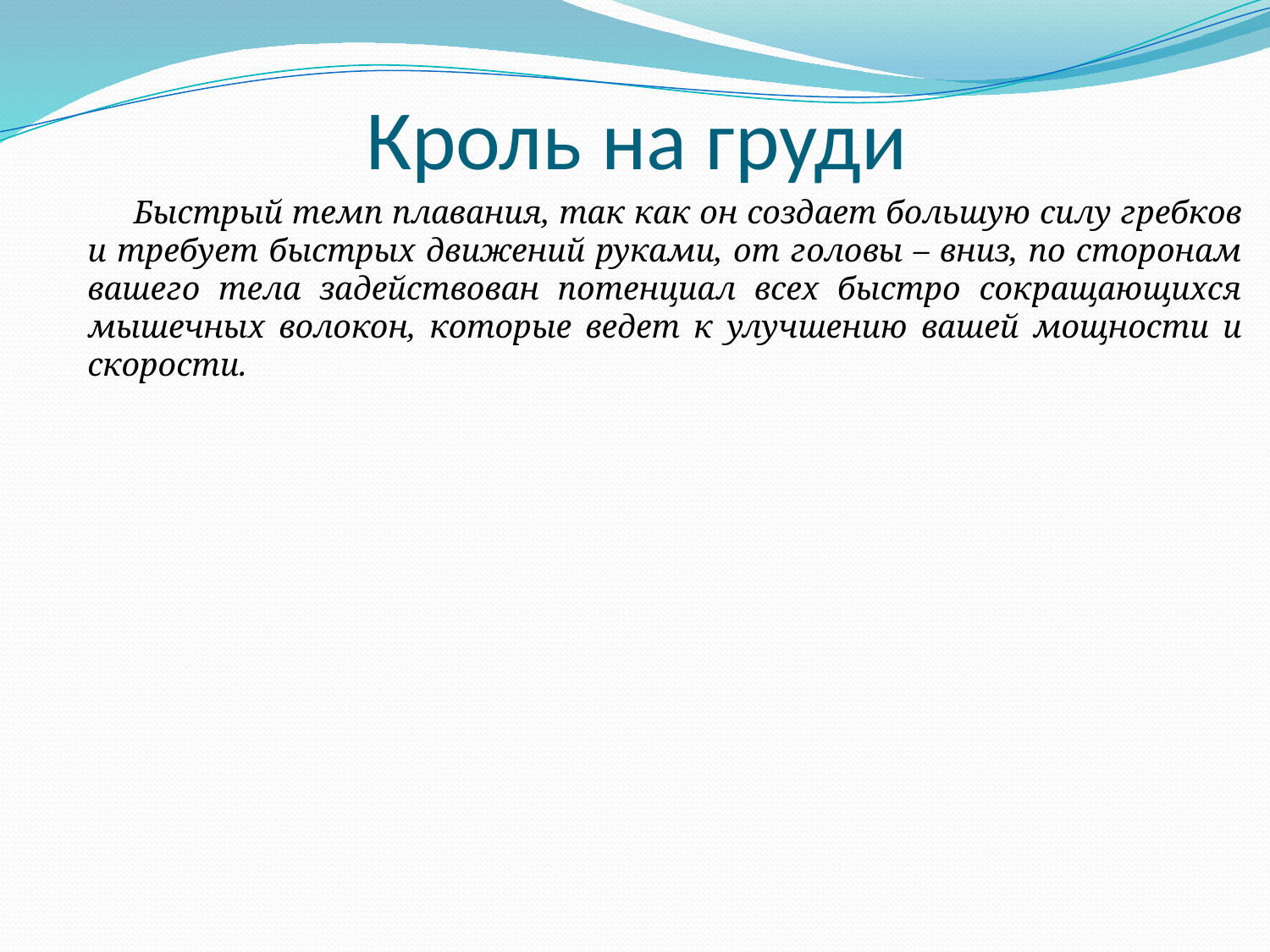

# Кроль на груди
     Быстрый темп плавания, так как он создает большую силу гребков и требует быстрых движений руками, от головы – вниз, по сторонам вашего тела задействован потенциал всех быстро сокращающихся мышечных волокон, которые ведет к улучшению вашей мощности и скорости.